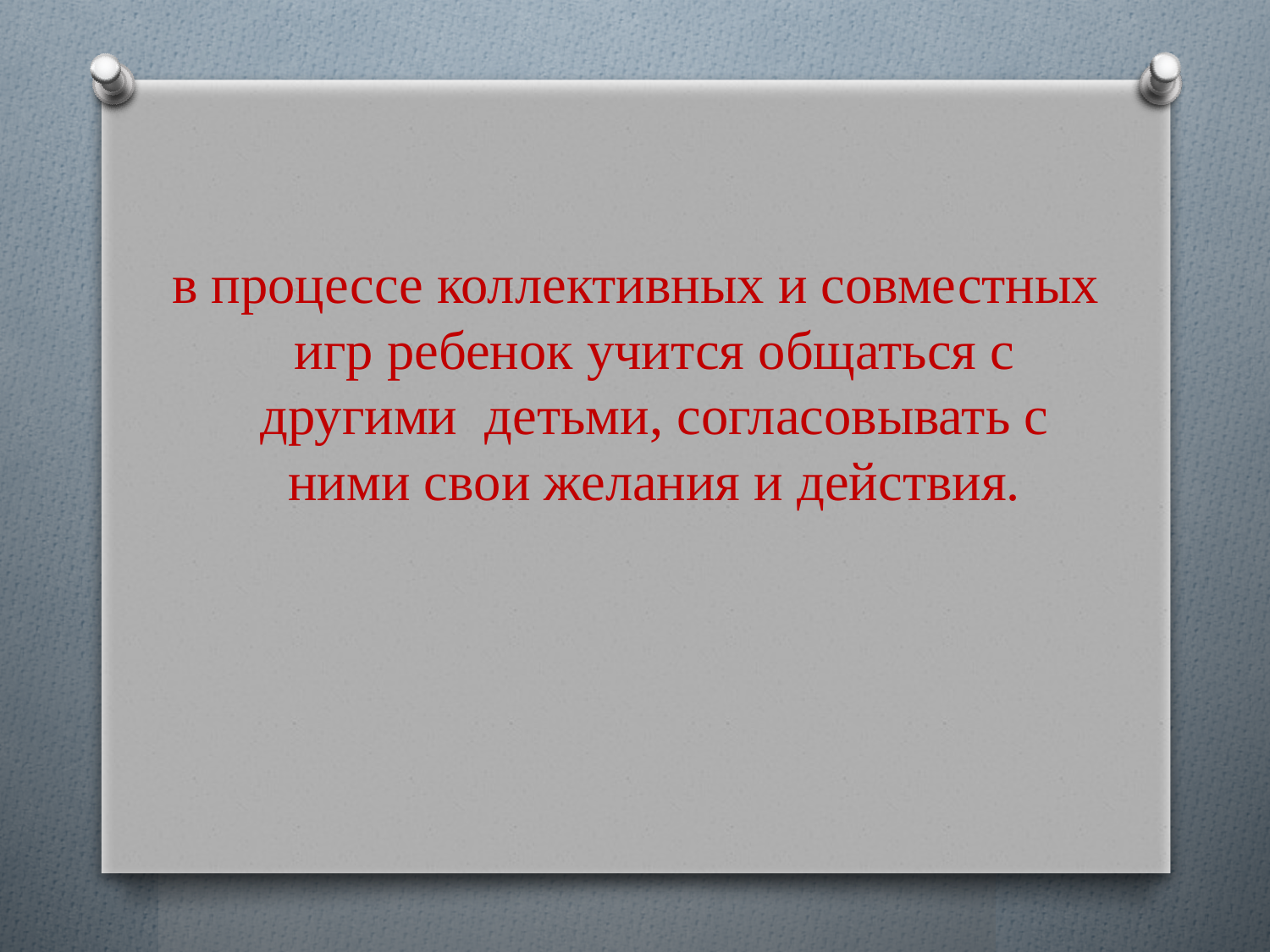

# в процессе коллективных и совместных игр ребенок учится общаться с другими  детьми, согласовывать с ними свои желания и действия.